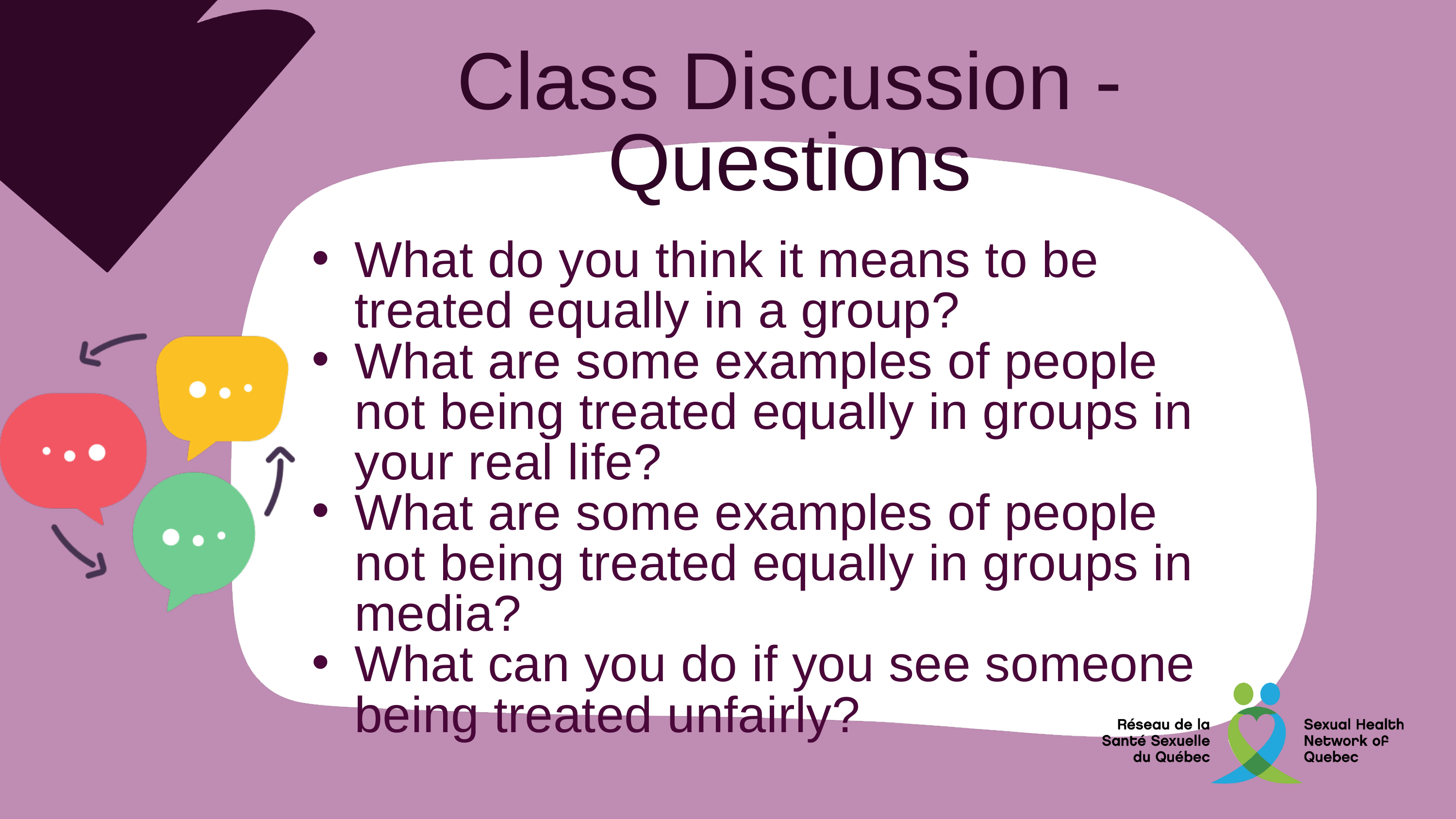

Class Discussion - Questions

What do you think it means to be treated equally in a group?
What are some examples of people not being treated equally in groups in your real life?
What are some examples of people not being treated equally in groups in media?
What can you do if you see someone being treated unfairly?